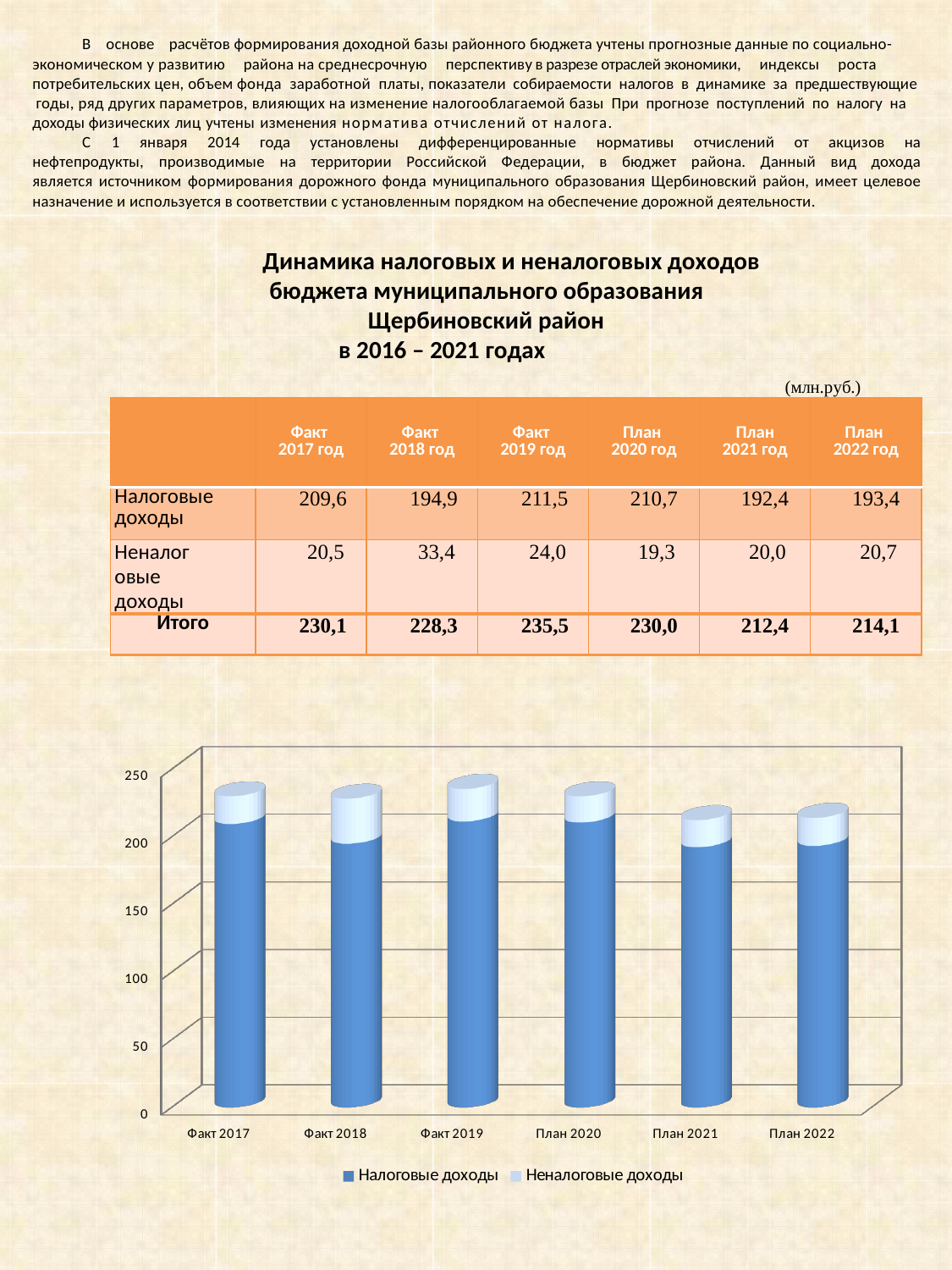

В    основе    расчётов формирования доходной базы районного бюджета учтены прогнозные данные по социально- экономическом у развитию     района на среднесрочную     перспективу в разрезе отраслей экономики,     индексы     роста потребительских цен, объем фонда  заработной  платы, показатели  собираемости  налогов  в  динамике  за  предшествующие  годы, ряд других параметров, влияющих на изменение налогооблагаемой базы  При  прогнозе  поступлений  по  налогу  на  доходы физических лиц учтены изменения норматива отчислений от налога.
С     1     января     2014     года     установлены     дифференцированные     нормативы     отчислений     от     акцизов     на нефтепродукты,    производимые    на    территории    Российской    Федерации,    в    бюджет    района.    Данный    вид    дохода является источником формирования дорожного фонда муниципального образования Щербиновский район, имеет целевое назначение и используется в соответствии с установленным порядком на обеспечение дорожной деятельности.

Динамика налоговых и неналоговых доходов бюджета муниципального образования Щербиновский район
в 2016 – 2021 годах
    (млн.руб.)
|  | Факт 2017 год | Факт 2018 год | Факт 2019 год | План 2020 год | План 2021 год | План 2022 год |
| --- | --- | --- | --- | --- | --- | --- |
| Налоговые доходы | 209,6 | 194,9 | 211,5 | 210,7 | 192,4 | 193,4 |
| Неналоговые доходы | 20,5 | 33,4 | 24,0 | 19,3 | 20,0 | 20,7 |
| Итого | 230,1 | 228,3 | 235,5 | 230,0 | 212,4 | 214,1 |

[unsupported chart]